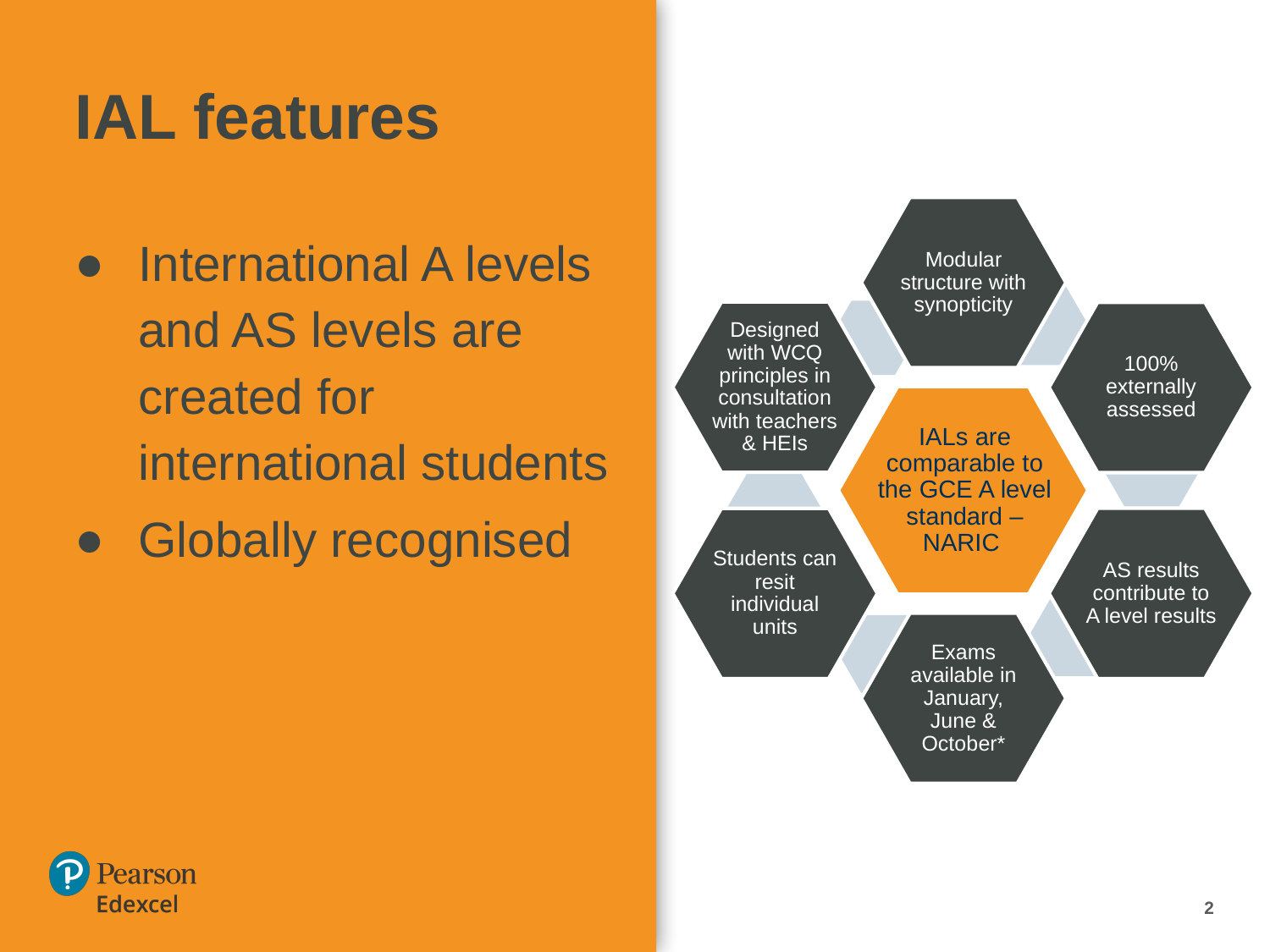

# IAL features

Modular structure with synopticity

Designed with WCQ principles in consultation with teachers & HEIs
100% externally assessed

IALs are comparable to the GCE A level standard – NARIC

AS results contribute to A level results
Students can resit individual units

Exams available in January, June & October*
International A levels and AS levels are created for international students
Globally recognised

2